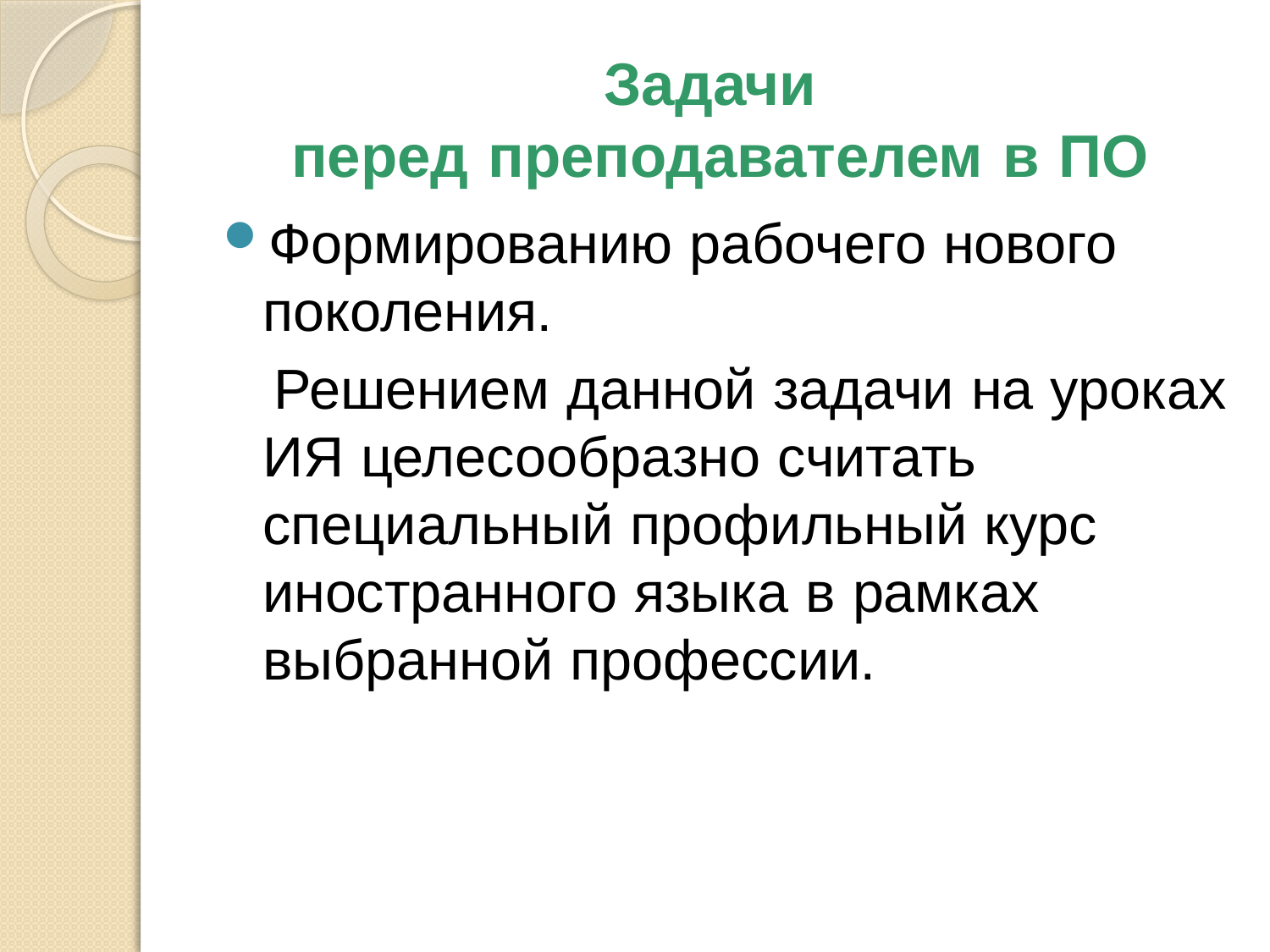

# Задачи перед преподавателем в ПО
Формированию рабочего нового поколения.
   Решением данной задачи на уроках ИЯ целесообразно считать специальный профильный курс иностранного языка в рамках выбранной профессии.